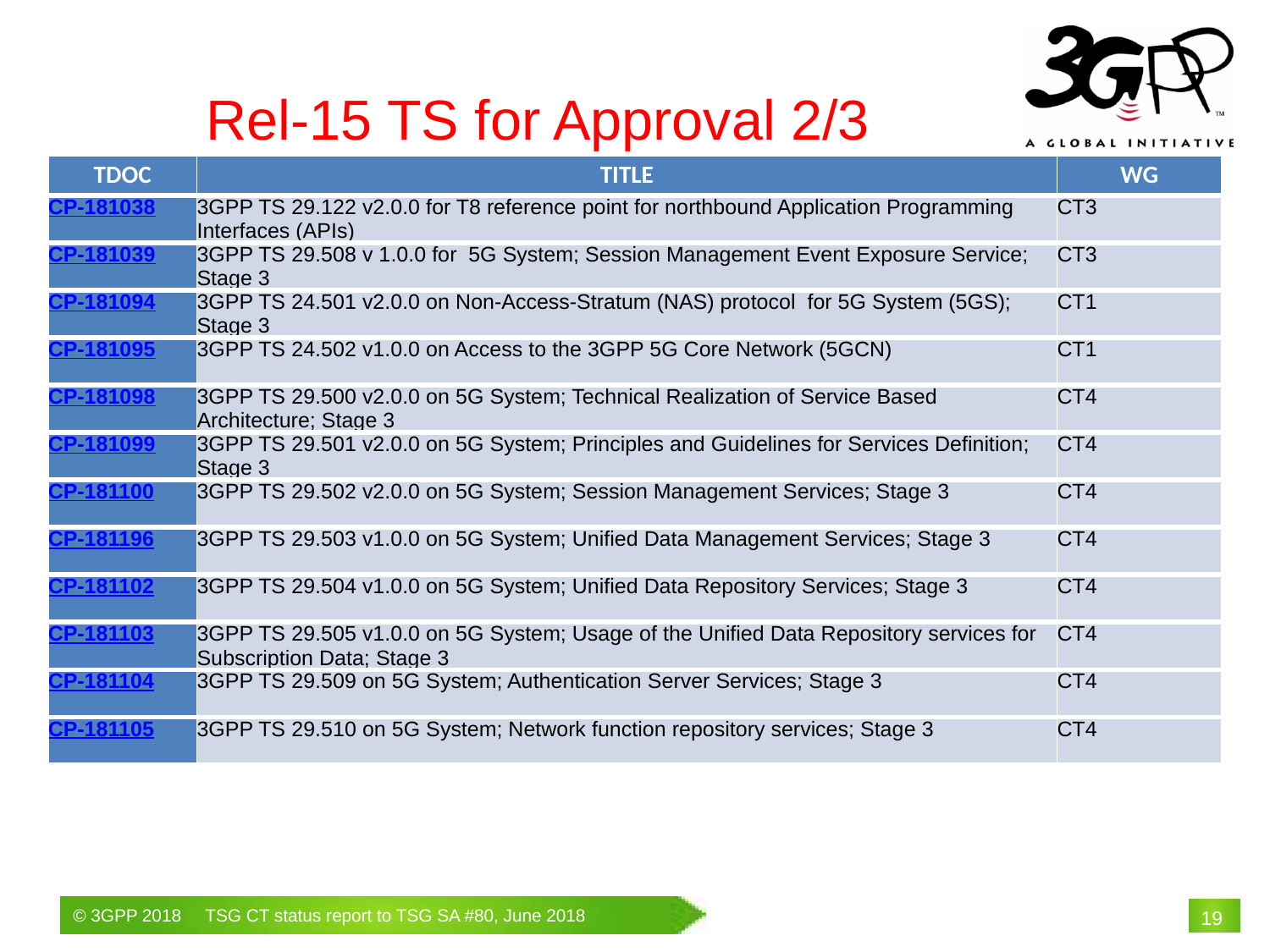

Rel-15 TS for Approval 2/3
| TDOC | TITLE | WG |
| --- | --- | --- |
| CP-181038 | 3GPP TS 29.122 v2.0.0 for T8 reference point for northbound Application Programming Interfaces (APIs) | CT3 |
| CP-181039 | 3GPP TS 29.508 v 1.0.0 for 5G System; Session Management Event Exposure Service; Stage 3 | CT3 |
| CP-181094 | 3GPP TS 24.501 v2.0.0 on Non-Access-Stratum (NAS) protocol for 5G System (5GS); Stage 3 | CT1 |
| CP-181095 | 3GPP TS 24.502 v1.0.0 on Access to the 3GPP 5G Core Network (5GCN) | CT1 |
| CP-181098 | 3GPP TS 29.500 v2.0.0 on 5G System; Technical Realization of Service Based Architecture; Stage 3 | CT4 |
| CP-181099 | 3GPP TS 29.501 v2.0.0 on 5G System; Principles and Guidelines for Services Definition; Stage 3 | CT4 |
| CP-181100 | 3GPP TS 29.502 v2.0.0 on 5G System; Session Management Services; Stage 3 | CT4 |
| CP-181196 | 3GPP TS 29.503 v1.0.0 on 5G System; Unified Data Management Services; Stage 3 | CT4 |
| CP-181102 | 3GPP TS 29.504 v1.0.0 on 5G System; Unified Data Repository Services; Stage 3 | CT4 |
| CP-181103 | 3GPP TS 29.505 v1.0.0 on 5G System; Usage of the Unified Data Repository services for Subscription Data; Stage 3 | CT4 |
| CP-181104 | 3GPP TS 29.509 on 5G System; Authentication Server Services; Stage 3 | CT4 |
| CP-181105 | 3GPP TS 29.510 on 5G System; Network function repository services; Stage 3 | CT4 |

# 19